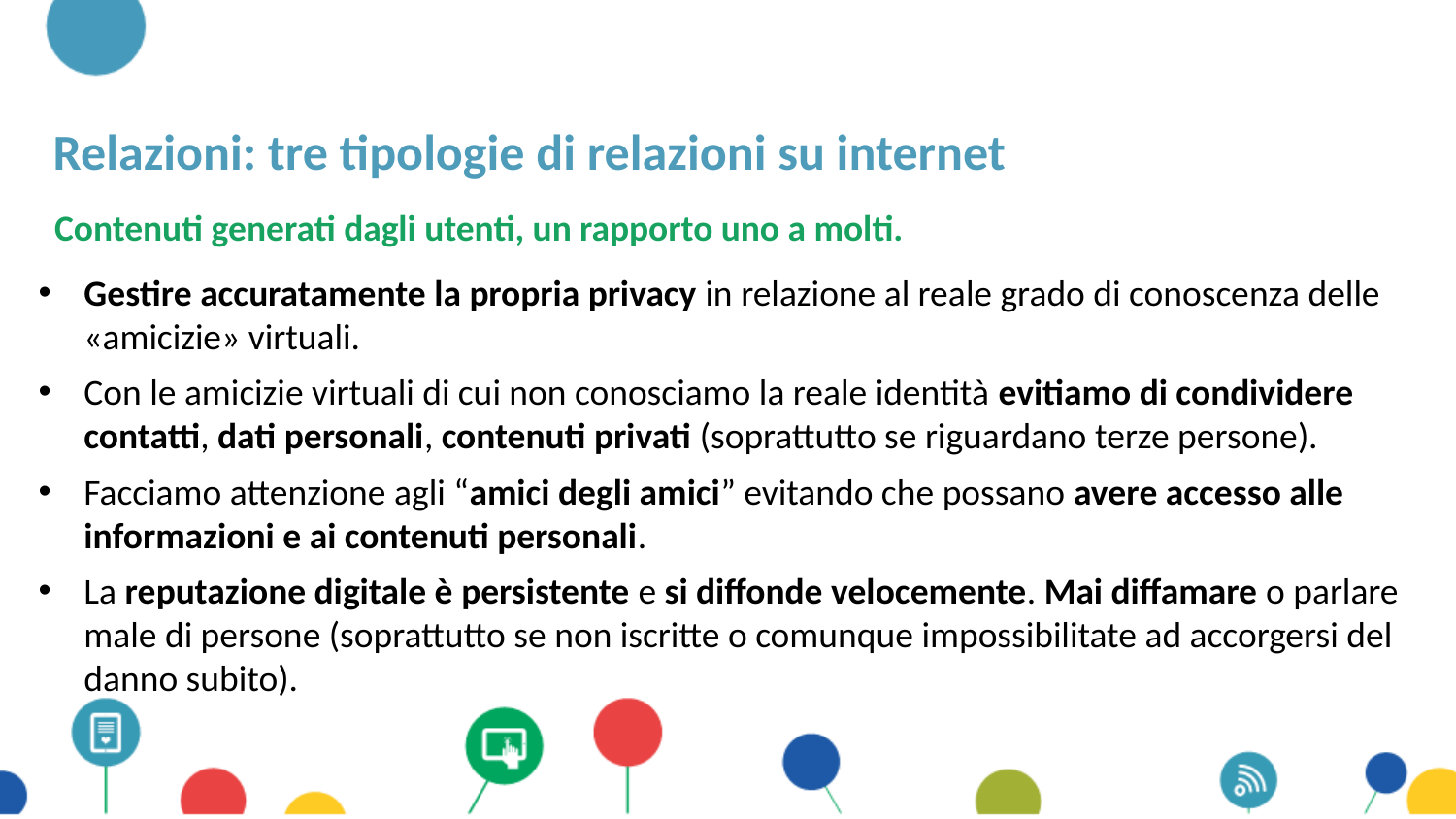

# Relazioni: tre tipologie di relazioni su internet

Contenuti generati dagli utenti, un rapporto uno a molti.
Gestire accuratamente la propria privacy in relazione al reale grado di conoscenza delle «amicizie» virtuali.
Con le amicizie virtuali di cui non conosciamo la reale identità evitiamo di condividere contatti, dati personali, contenuti privati (soprattutto se riguardano terze persone).
Facciamo attenzione agli “amici degli amici” evitando che possano avere accesso alle informazioni e ai contenuti personali.
La reputazione digitale è persistente e si diffonde velocemente. Mai diffamare o parlare male di persone (soprattutto se non iscritte o comunque impossibilitate ad accorgersi del danno subito).